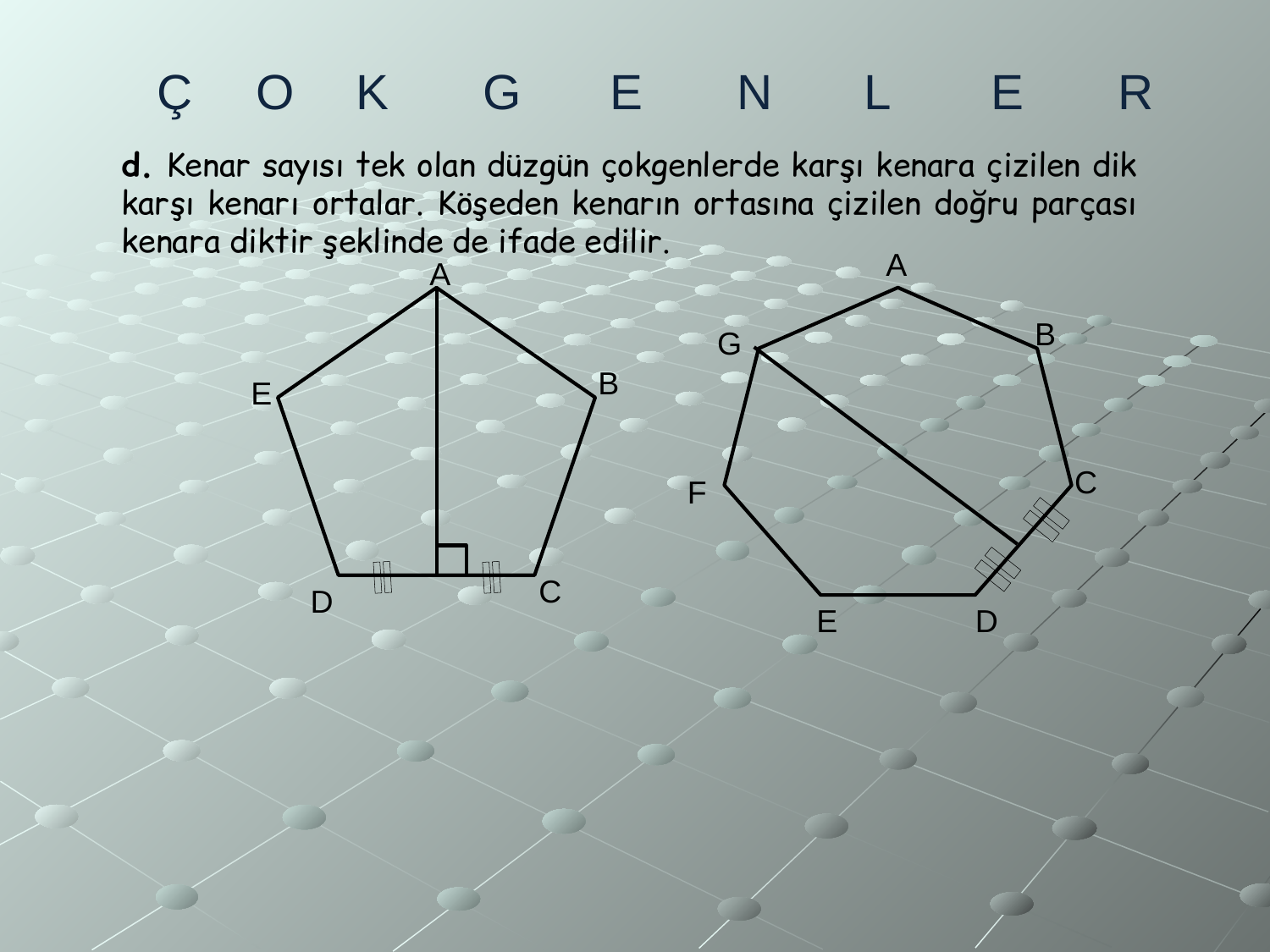

Ç	  O   	K	G	E	N	L	E	R

d. Kenar sayısı tek olan düzgün çokgenlerde karşı kenara çizilen dik karşı kenarı ortalar. Köşeden kenarın ortasına çizilen doğru parçası kenara diktir şeklinde de ifade edilir.

A
A

B
G
B
E
C
F

C
D
E
D